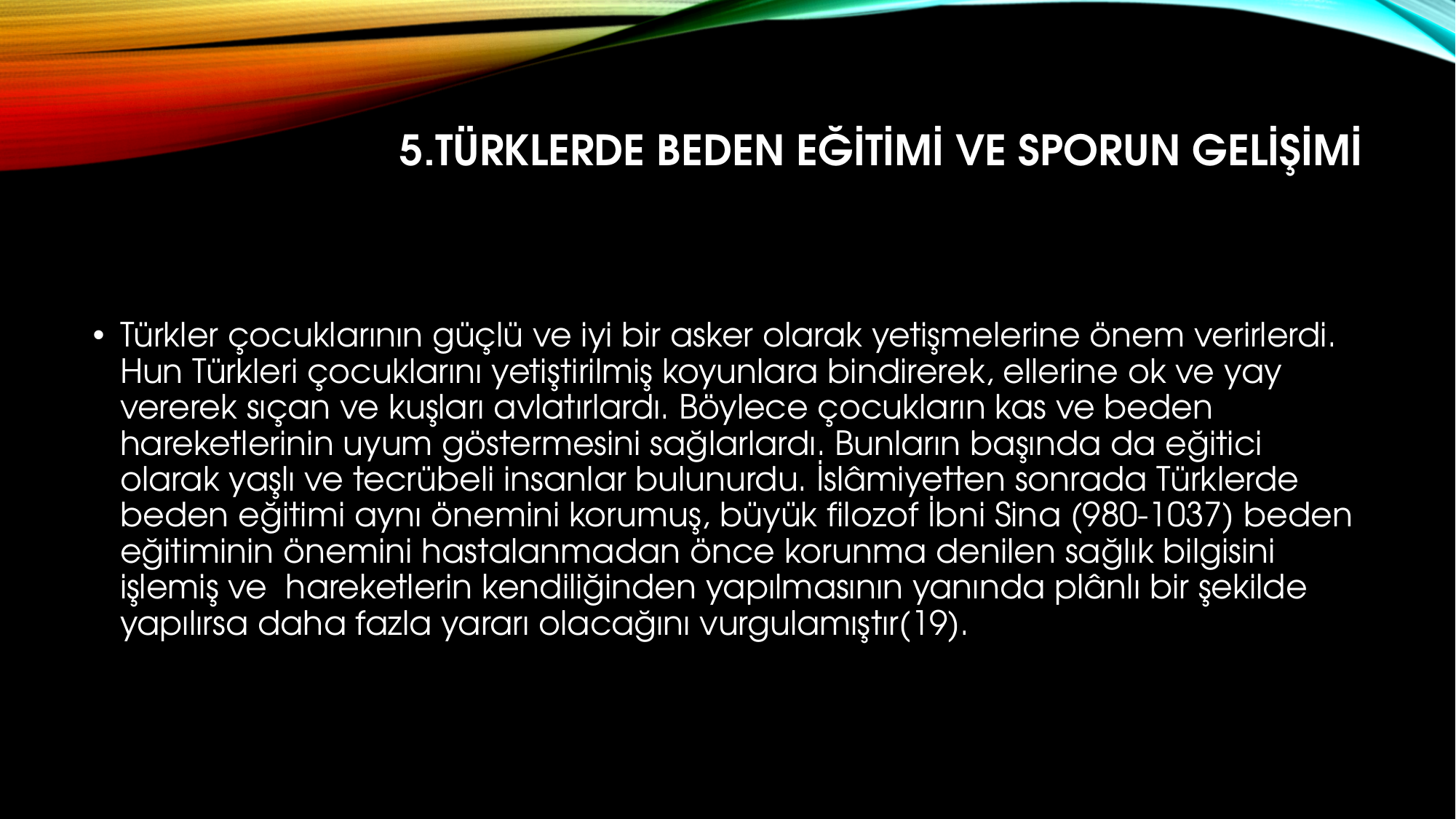

# 5.Türklerde Beden Eğitimi ve Sporun Gelişimi
Türkler çocuklarının güçlü ve iyi bir asker olarak yetişmelerine önem verirlerdi. Hun Türkleri çocuklarını yetiştirilmiş koyunlara bindirerek, ellerine ok ve yay vererek sıçan ve kuşları avlatırlardı. Böylece çocukların kas ve beden hareketlerinin uyum göstermesini sağlarlardı. Bunların başında da eğitici olarak yaşlı ve tecrübeli insanlar bulunurdu. İslâmiyetten sonrada Türklerde beden eğitimi aynı önemini korumuş, büyük filozof İbni Sina (980-1037) beden eğitiminin önemini hastalanmadan önce korunma denilen sağlık bilgisini işlemiş ve  hareketlerin kendiliğinden yapılmasının yanında plânlı bir şekilde yapılırsa daha fazla yararı olacağını vurgulamıştır(19).